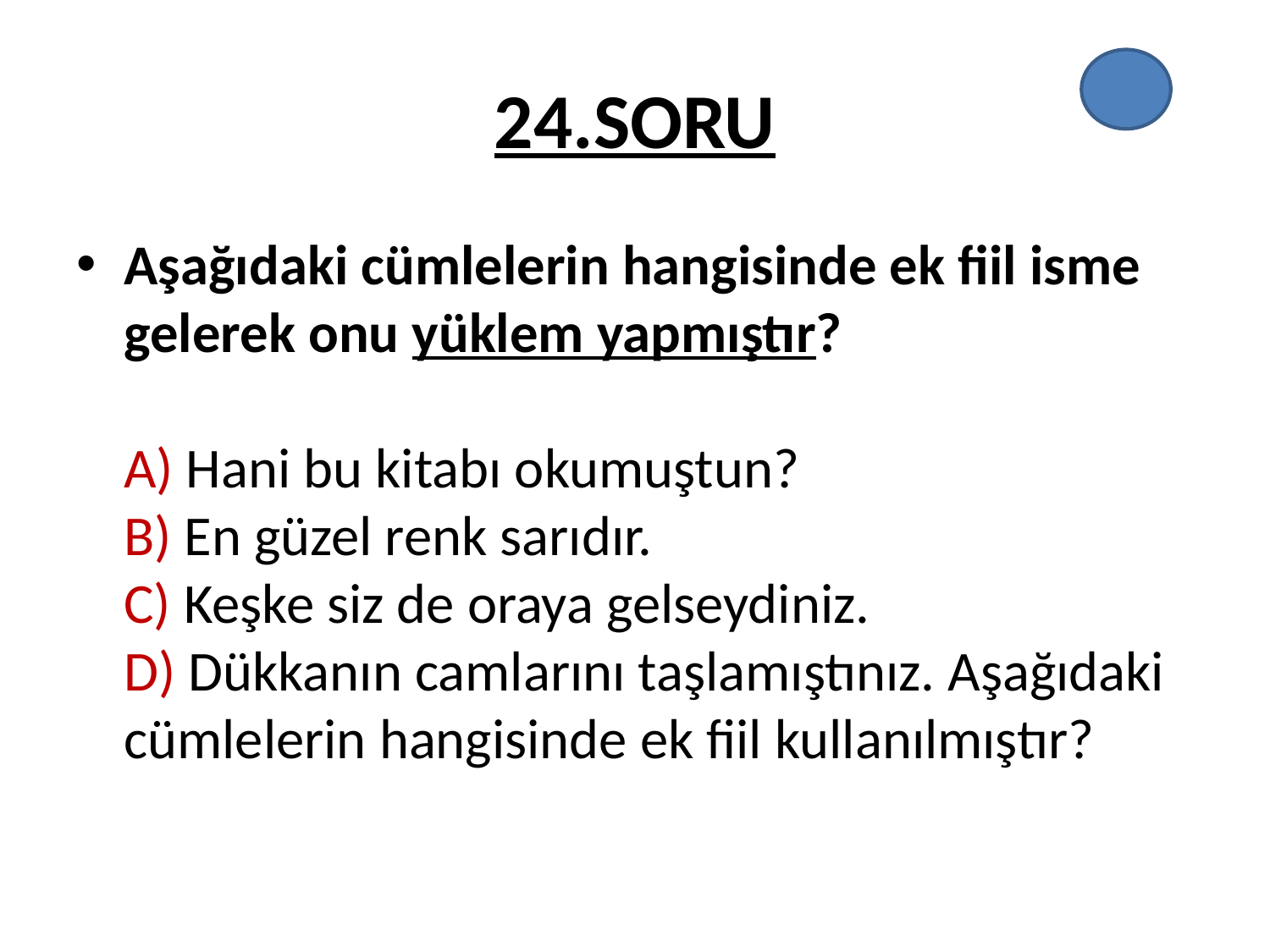

# 24.SORU

Aşağıdaki cümlelerin hangisinde ek fiil isme gelerek onu yüklem yapmıştır?
A) Hani bu kitabı okumuştun?
B) En güzel renk sarıdır.
C) Keşke siz de oraya gelseydiniz.
D) Dükkanın camlarını taşlamıştınız. Aşağıdaki cümlelerin hangisinde ek fiil kullanılmıştır?